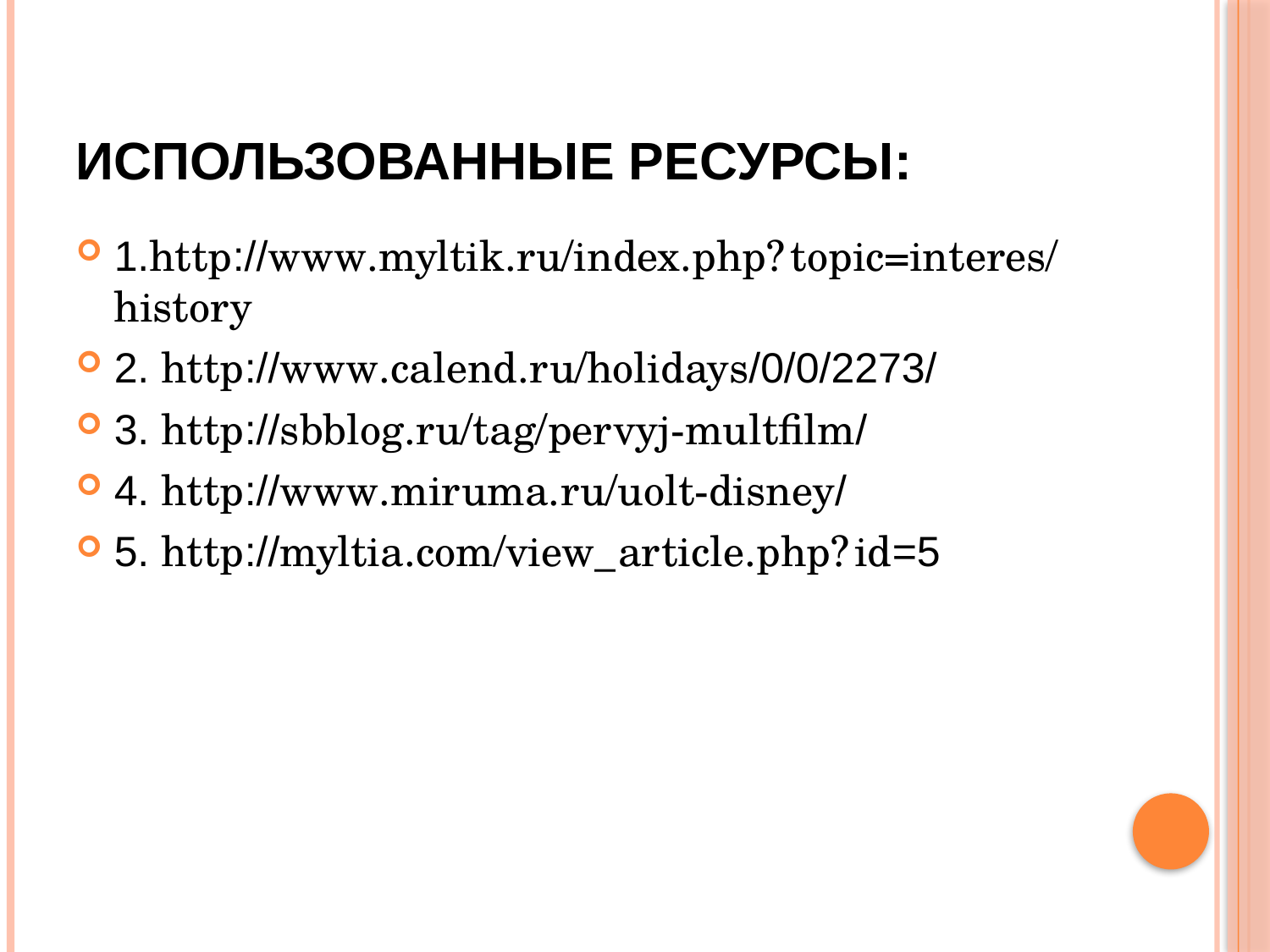

# Использованные ресурсы:
1.http://www.myltik.ru/index.php?topic=interes/history
2. http://www.calend.ru/holidays/0/0/2273/
3. http://sbblog.ru/tag/pervyj-multfilm/
4. http://www.miruma.ru/uolt-disney/
5. http://myltia.com/view_article.php?id=5